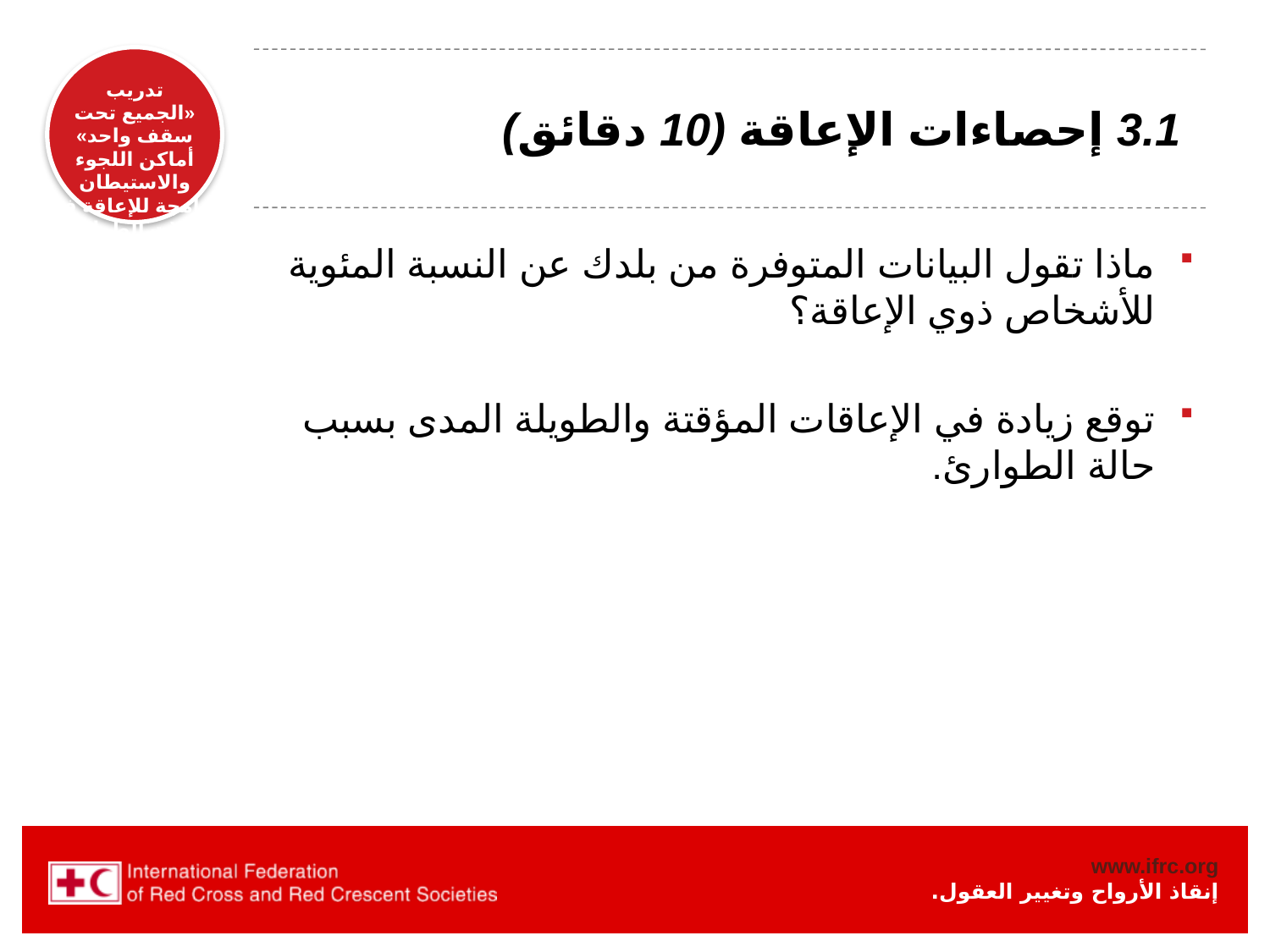

# 3.1 إحصاءات الإعاقة (10 دقائق)
ماذا تقول البيانات المتوفرة من بلدك عن النسبة المئوية للأشخاص ذوي الإعاقة؟

توقع زيادة في الإعاقات المؤقتة والطويلة المدى بسبب حالة الطوارئ.